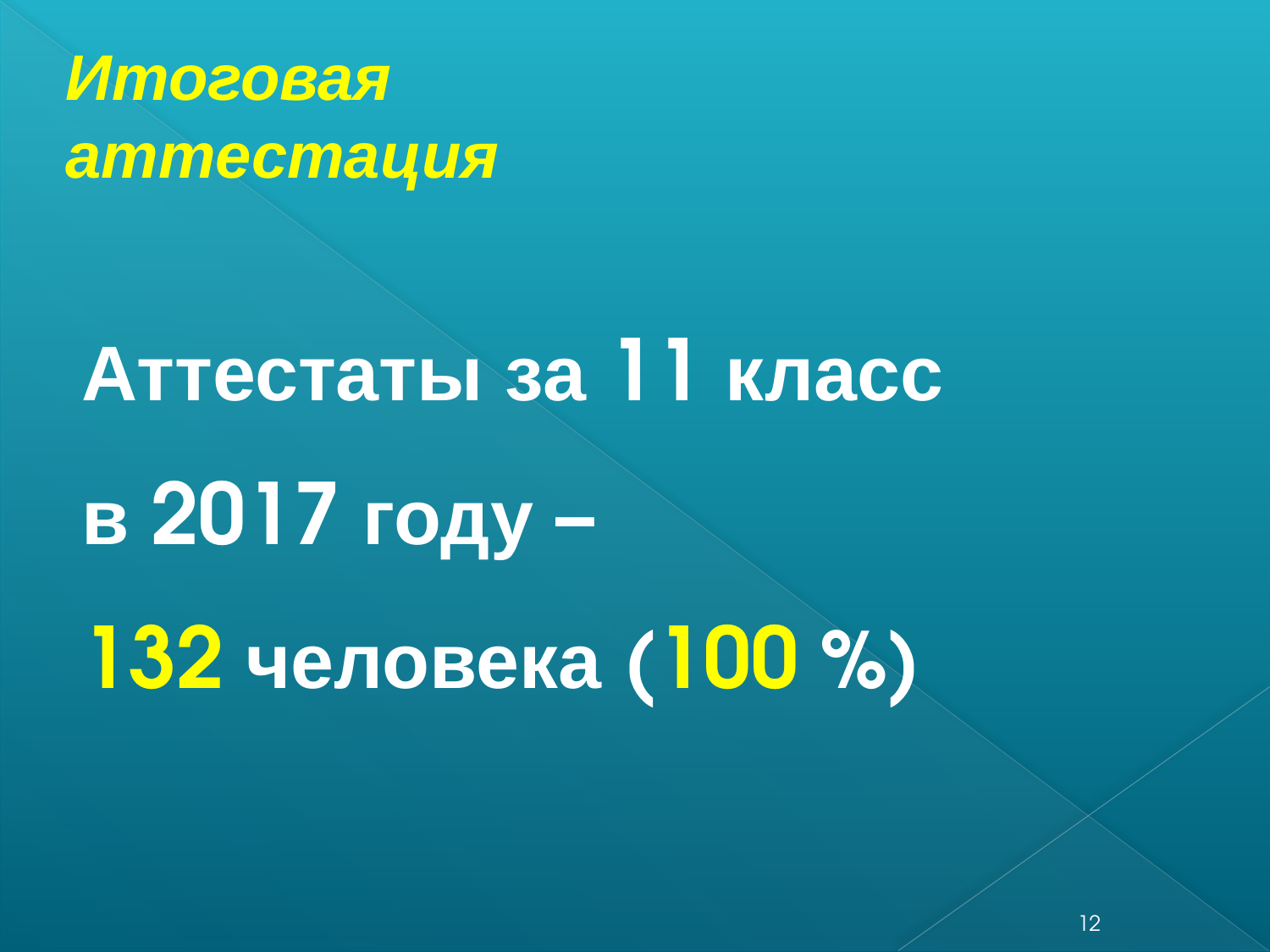

Итоговая аттестация
Аттестаты за 11 класс

в 2017 году –

132 человека (100 %)
12